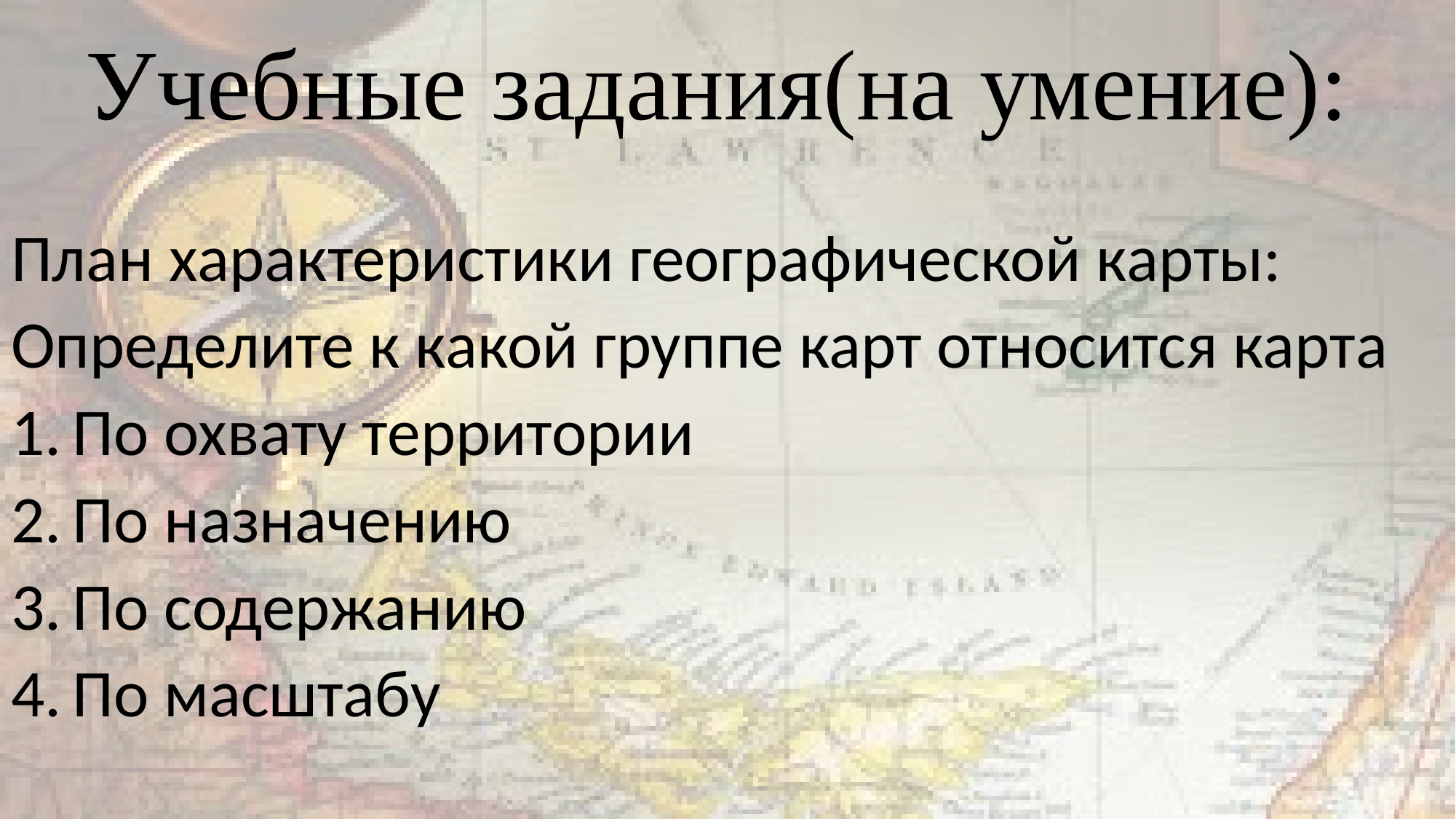

# Учебные задания(на умение):
План характеристики географической карты:
Определите к какой группе карт относится карта
По охвату территории
По назначению
По содержанию
По масштабу